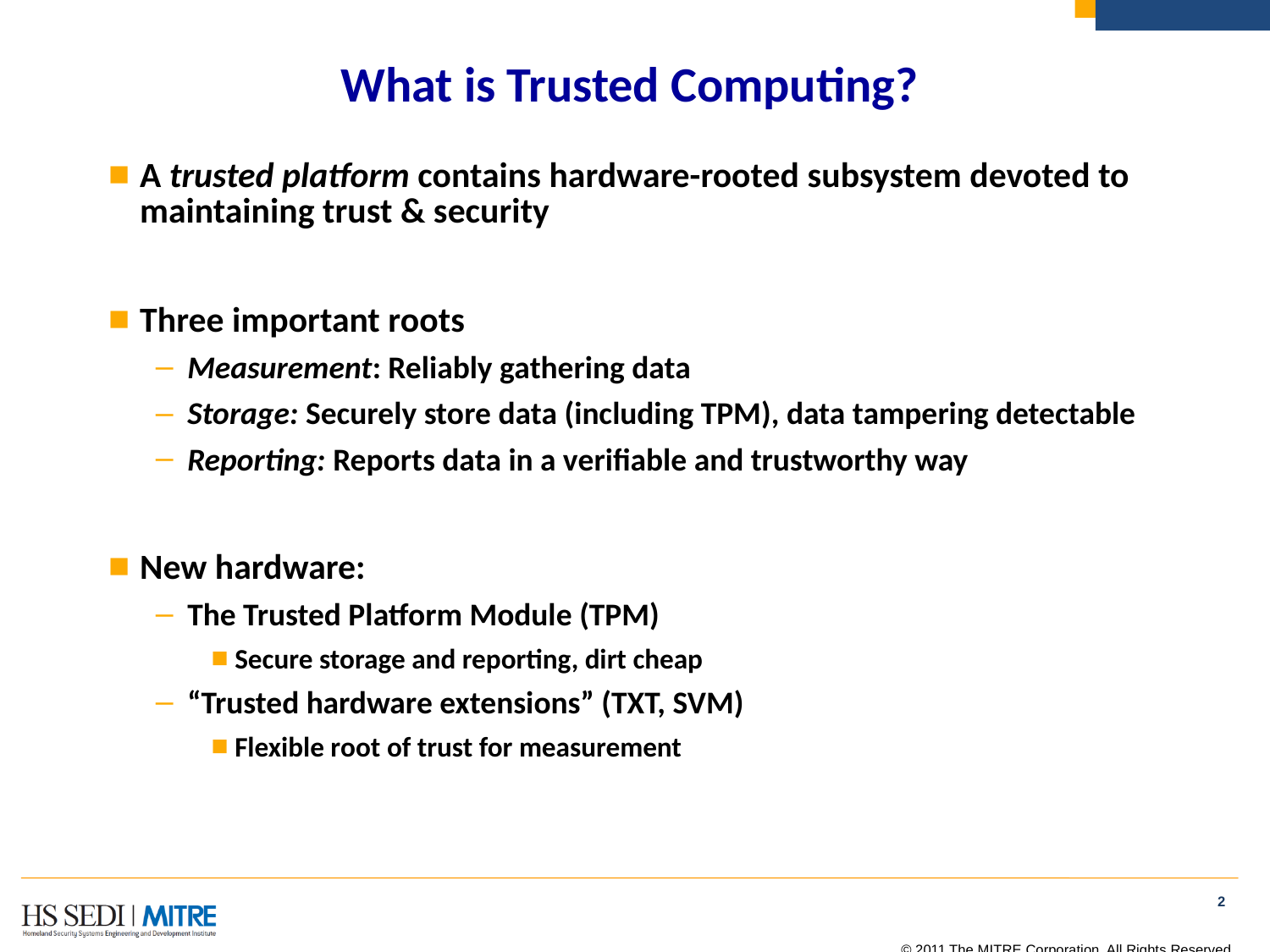

# What is Trusted Computing?
A trusted platform contains hardware-rooted subsystem devoted to maintaining trust & security

Three important roots
Measurement: Reliably gathering data
Storage: Securely store data (including TPM), data tampering detectable
Reporting: Reports data in a verifiable and trustworthy way

New hardware:
The Trusted Platform Module (TPM)
Secure storage and reporting, dirt cheap
“Trusted hardware extensions” (TXT, SVM)
Flexible root of trust for measurement
2